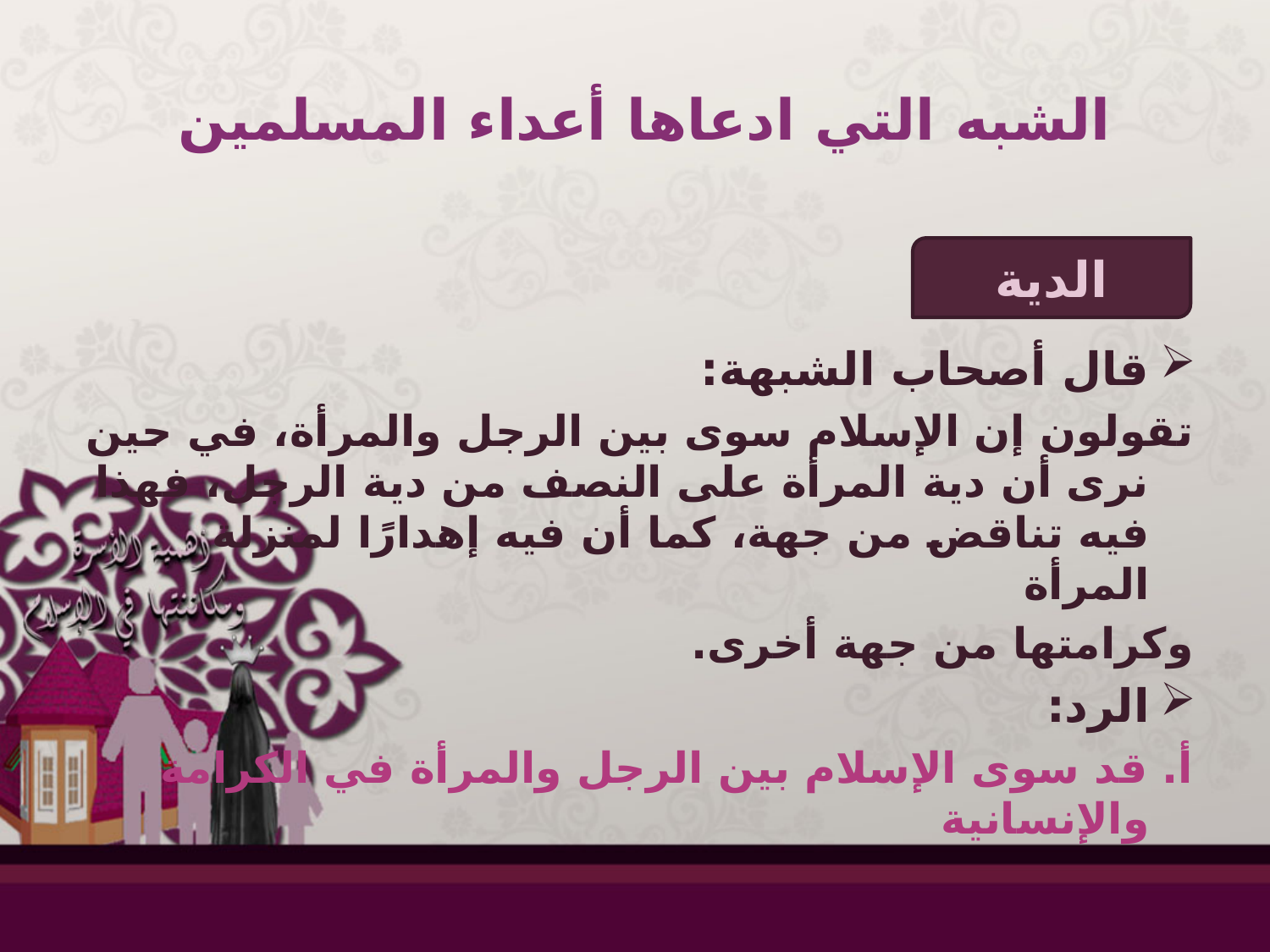

# الشبه التي ادعاها أعداء المسلمين

قال أصحاب الشبهة:
تقولون إن الإسلام سوى بين الرجل والمرأة، في حين نرى أن دية المرأة على النصف من دية الرجل، فهذا فيه تناقض من جهة، كما أن فيه إهدارًا لمنزلة المرأة
وكرامتها من جهة أخرى.
الرد:
أ. قد سوى الإسلام بين الرجل والمرأة في الكرامة والإنسانية

الدية